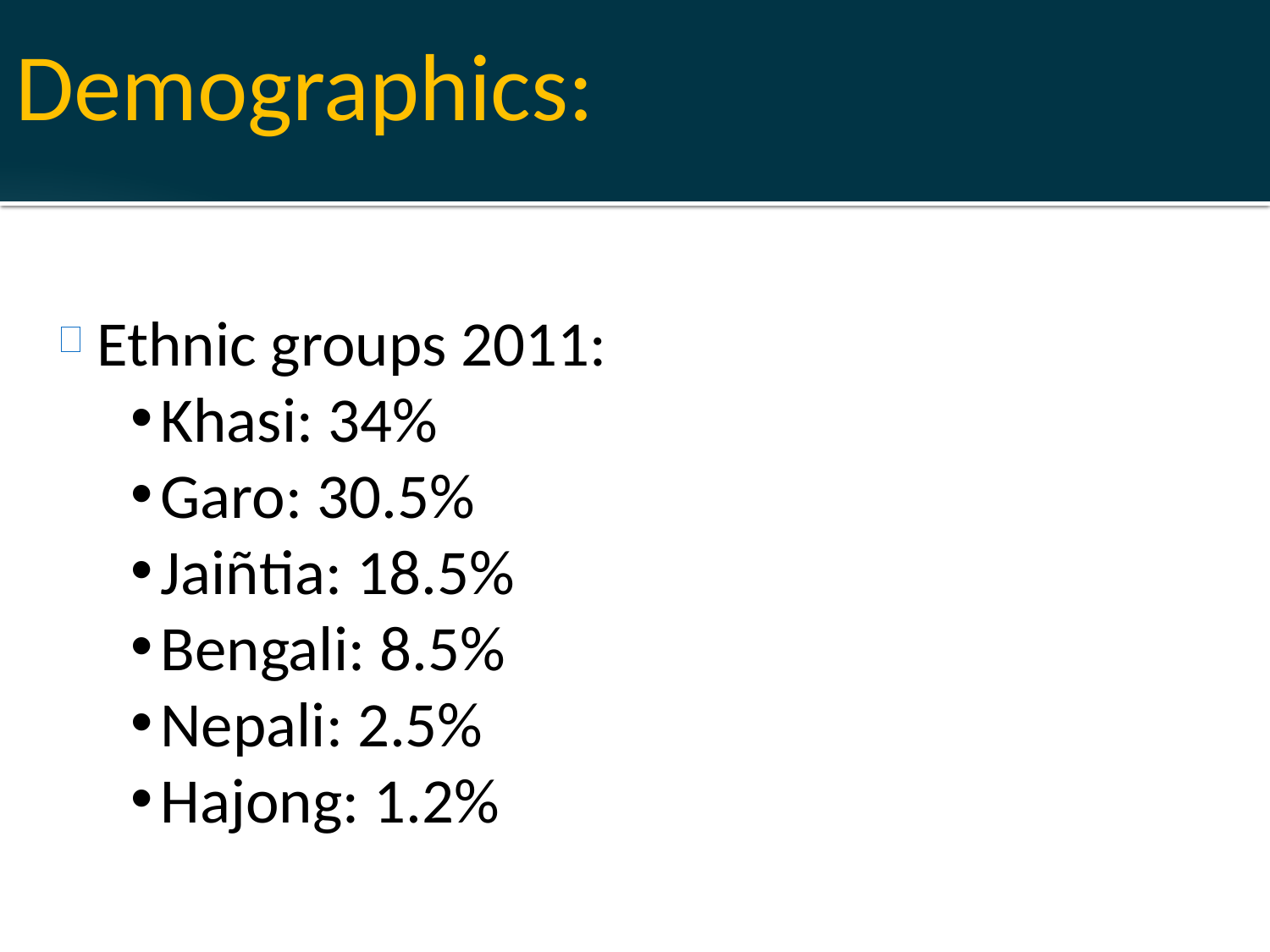

Demographics:
Ethnic groups 2011:
Khasi: 34%
Garo: 30.5%
Jaiñtia: 18.5%
Bengali: 8.5%
Nepali: 2.5%
Hajong: 1.2%